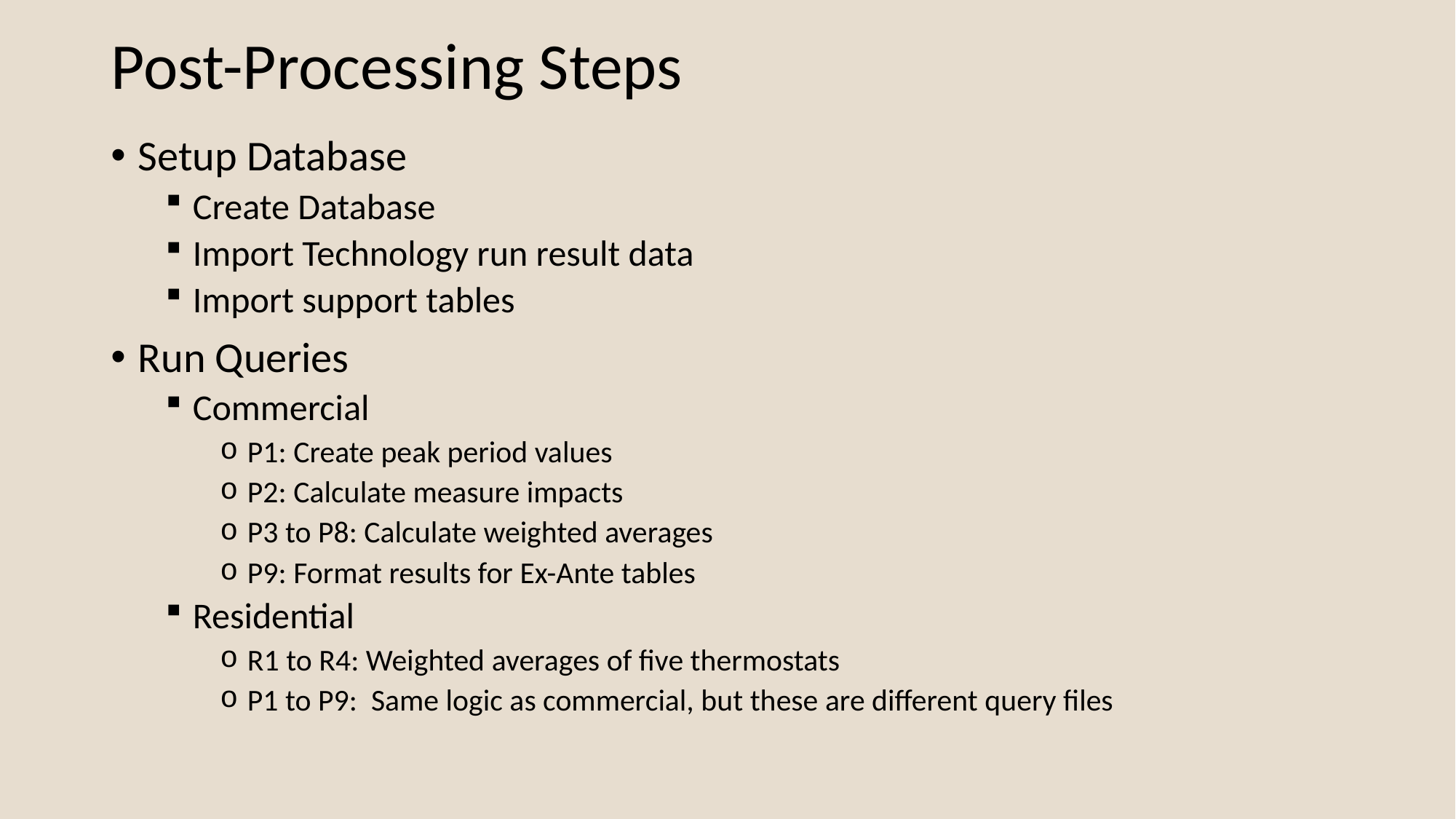

# Post-Processing Steps
Setup Database
Create Database
Import Technology run result data
Import support tables
Run Queries
Commercial
P1: Create peak period values
P2: Calculate measure impacts
P3 to P8: Calculate weighted averages
P9: Format results for Ex-Ante tables
Residential
R1 to R4: Weighted averages of five thermostats
P1 to P9:  Same logic as commercial, but these are different query files